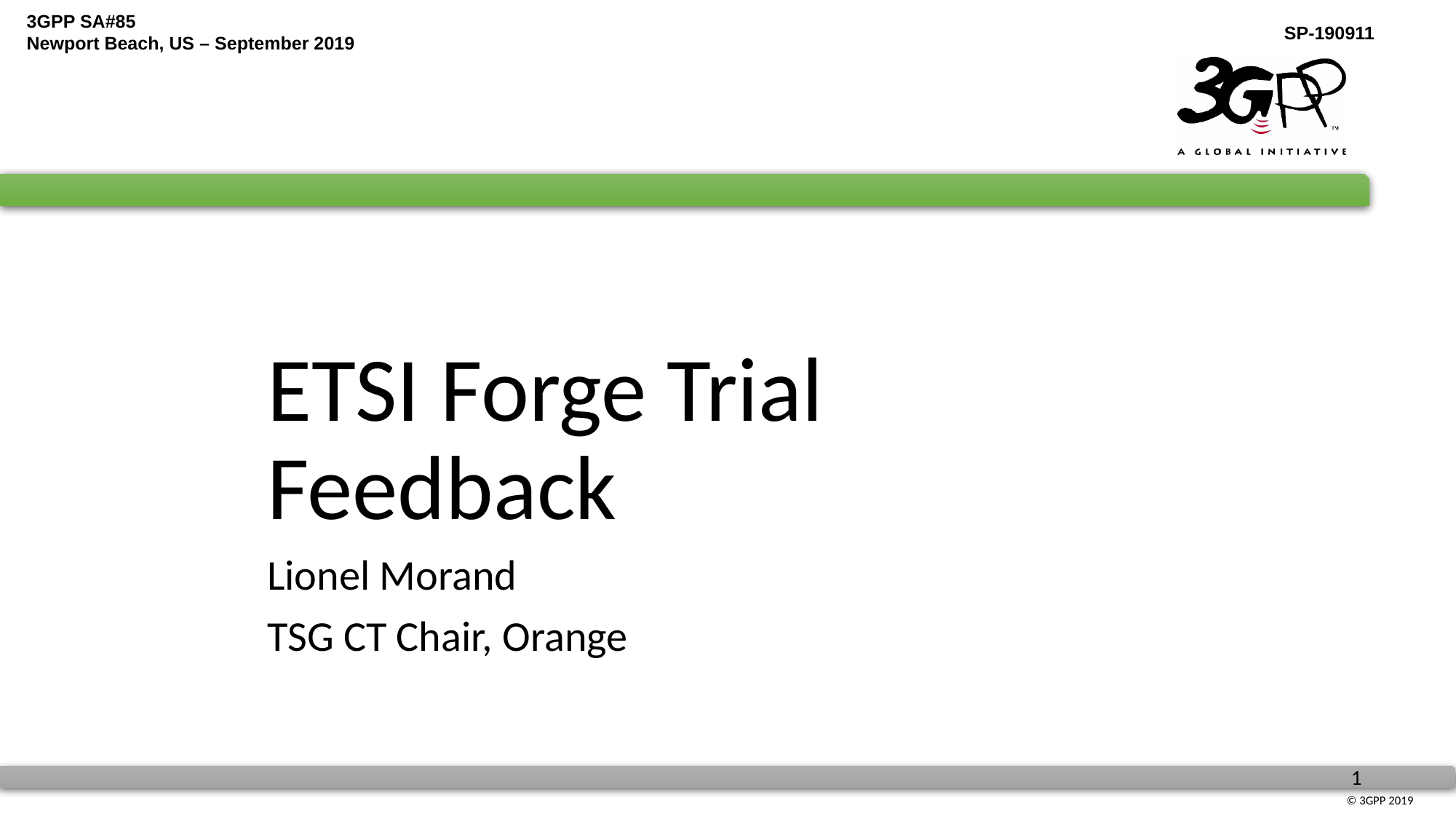

# ETSI Forge Trial Feedback
Lionel Morand
TSG CT Chair, Orange